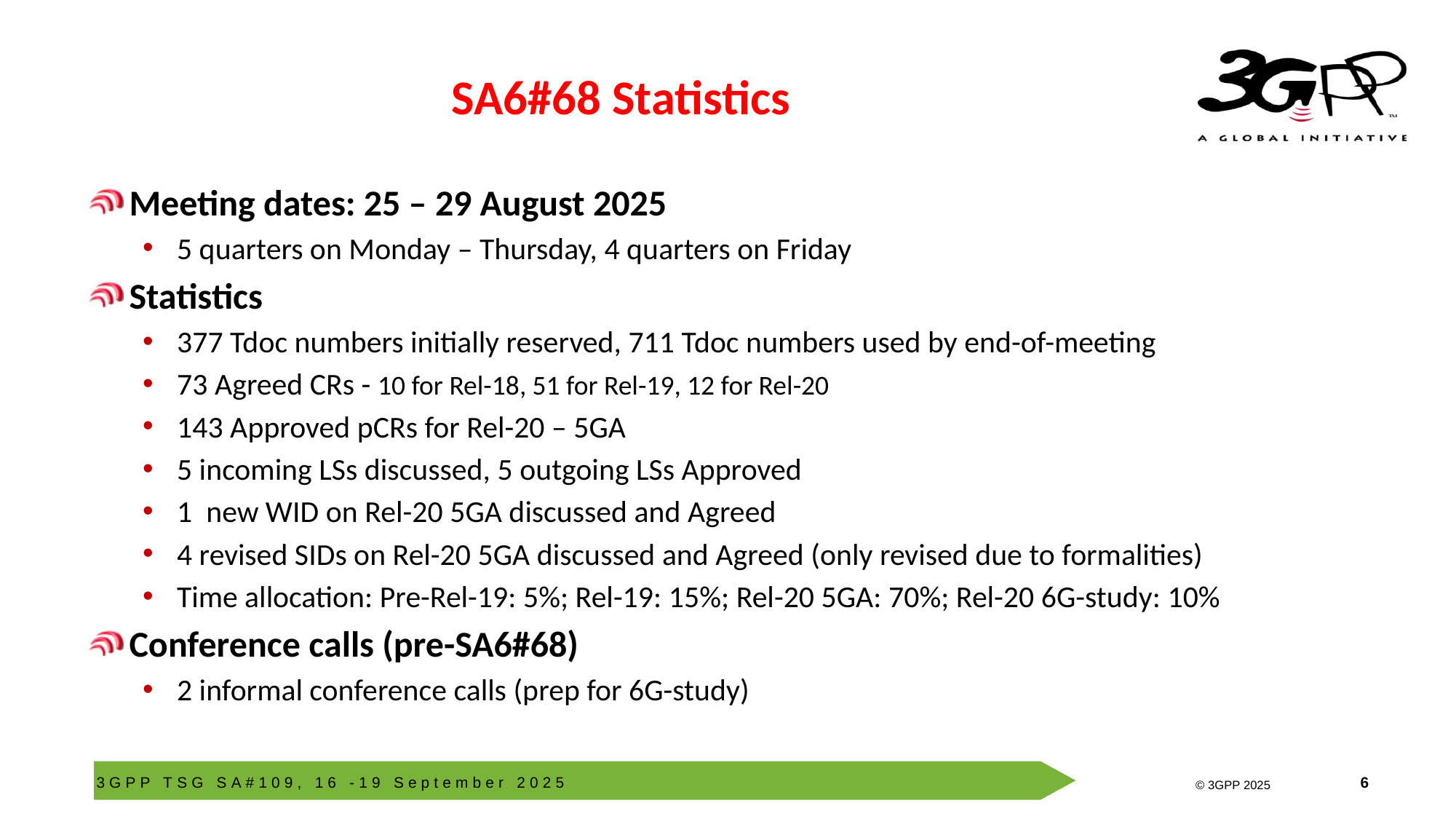

# SA6#68 Statistics
Meeting dates: 25 – 29 August 2025
5 quarters on Monday – Thursday, 4 quarters on Friday
Statistics
377 Tdoc numbers initially reserved, 711 Tdoc numbers used by end-of-meeting
73 Agreed CRs - 10 for Rel-18, 51 for Rel-19, 12 for Rel-20
143 Approved pCRs for Rel-20 – 5GA
5 incoming LSs discussed, 5 outgoing LSs Approved
1  new WID on Rel-20 5GA discussed and Agreed
4 revised SIDs on Rel-20 5GA discussed and Agreed (only revised due to formalities)
Time allocation: Pre-Rel-19: 5%; Rel-19: 15%; Rel-20 5GA: 70%; Rel-20 6G-study: 10%
Conference calls (pre-SA6#68)
2 informal conference calls (prep for 6G-study)